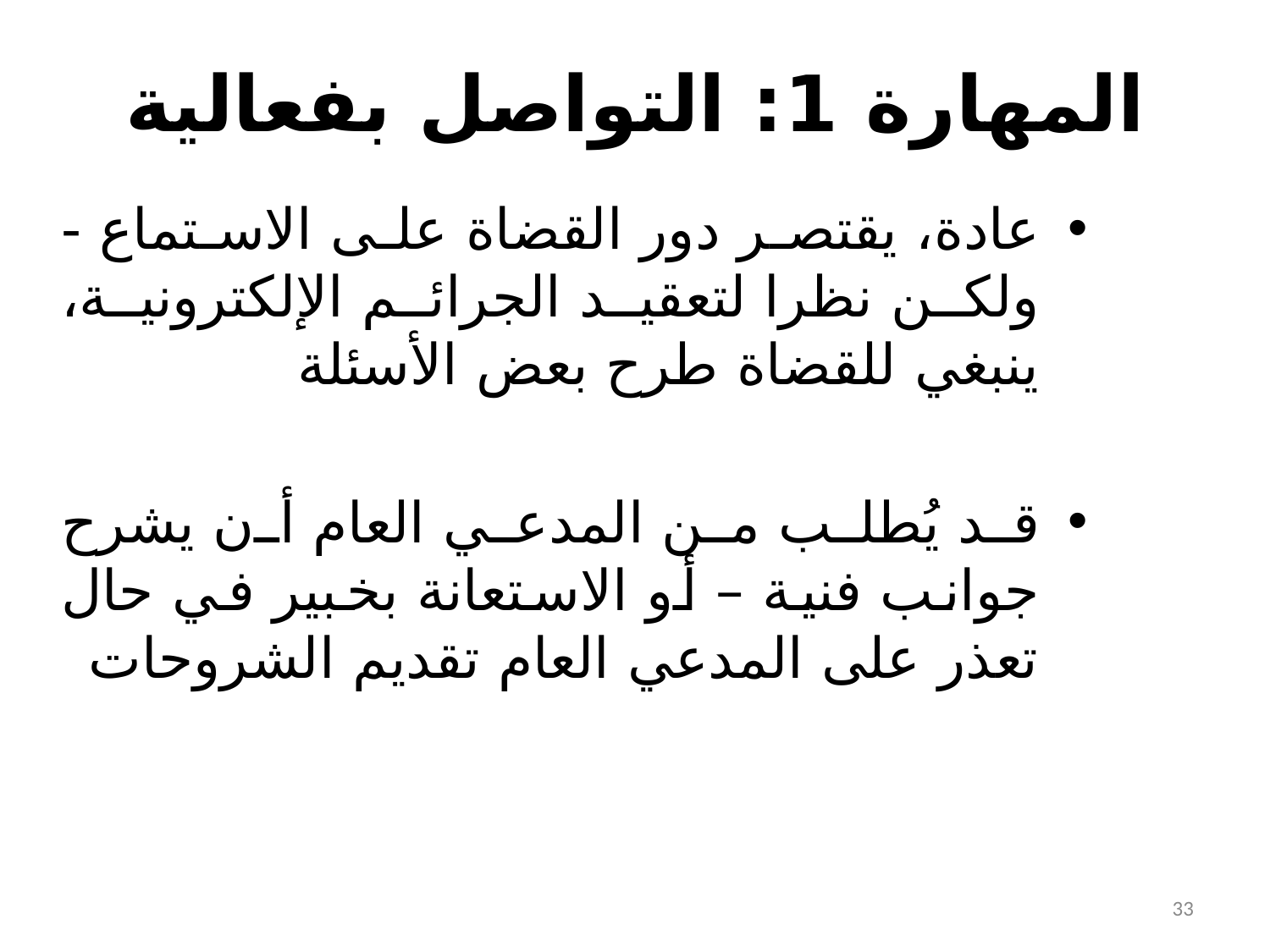

# المهارة 1: التواصل بفعالية
عادة، يقتصر دور القضاة على الاستماع - ولكن نظرا لتعقيد الجرائم الإلكترونية، ينبغي للقضاة طرح بعض الأسئلة

قد يُطلب من المدعي العام أن يشرح جوانب فنية – أو الاستعانة بخبير في حال تعذر على المدعي العام تقديم الشروحات
33